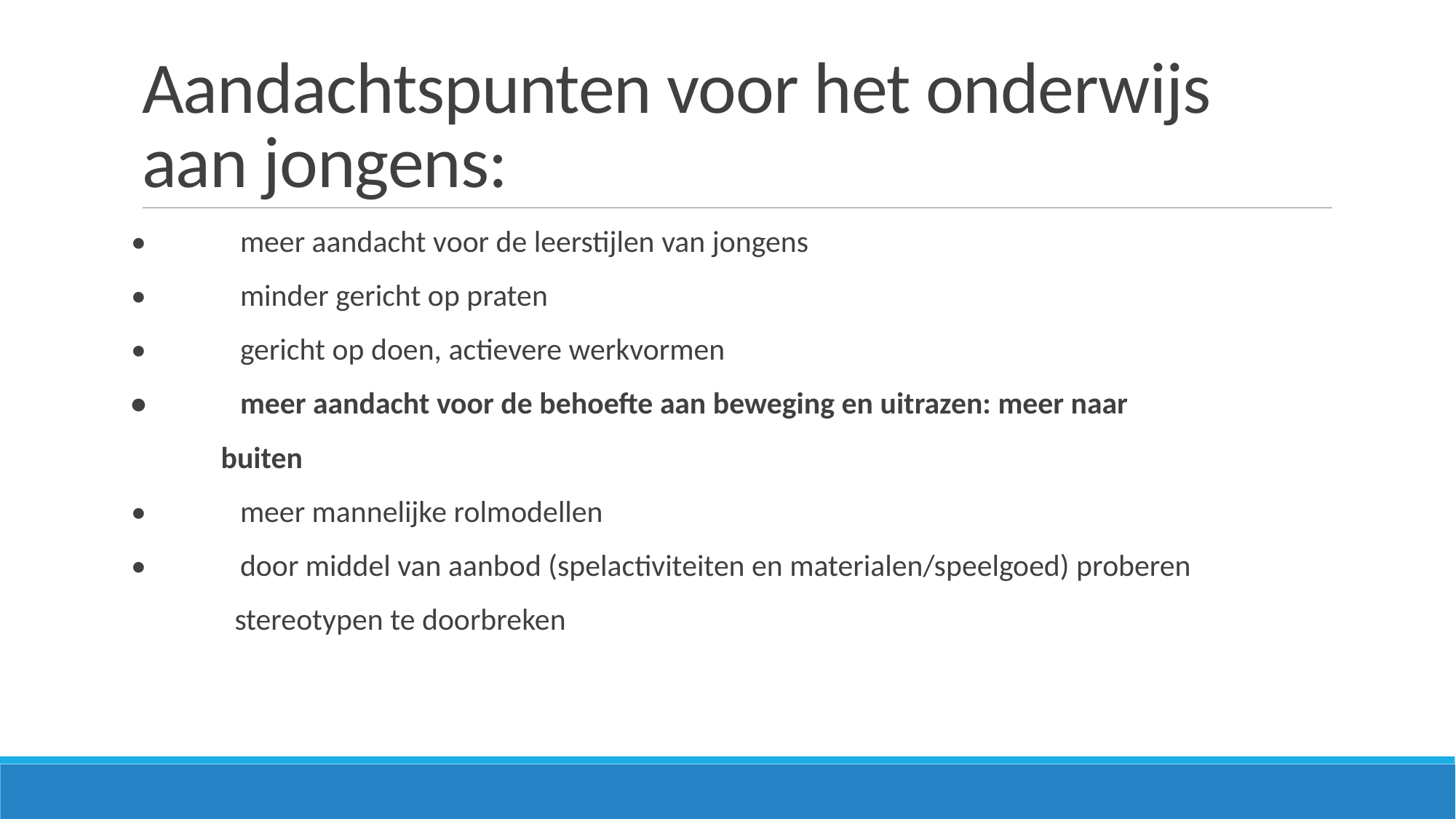

# Aandachtspunten voor het onderwijs aan jongens:
•	meer aandacht voor de leerstijlen van jongens
•	minder gericht op praten
•	gericht op doen, actievere werkvormen
•	meer aandacht voor de behoefte aan beweging en uitrazen: meer naar
             buiten
•	meer mannelijke rolmodellen
•	door middel van aanbod (spelactiviteiten en materialen/speelgoed) proberen
               stereotypen te doorbreken